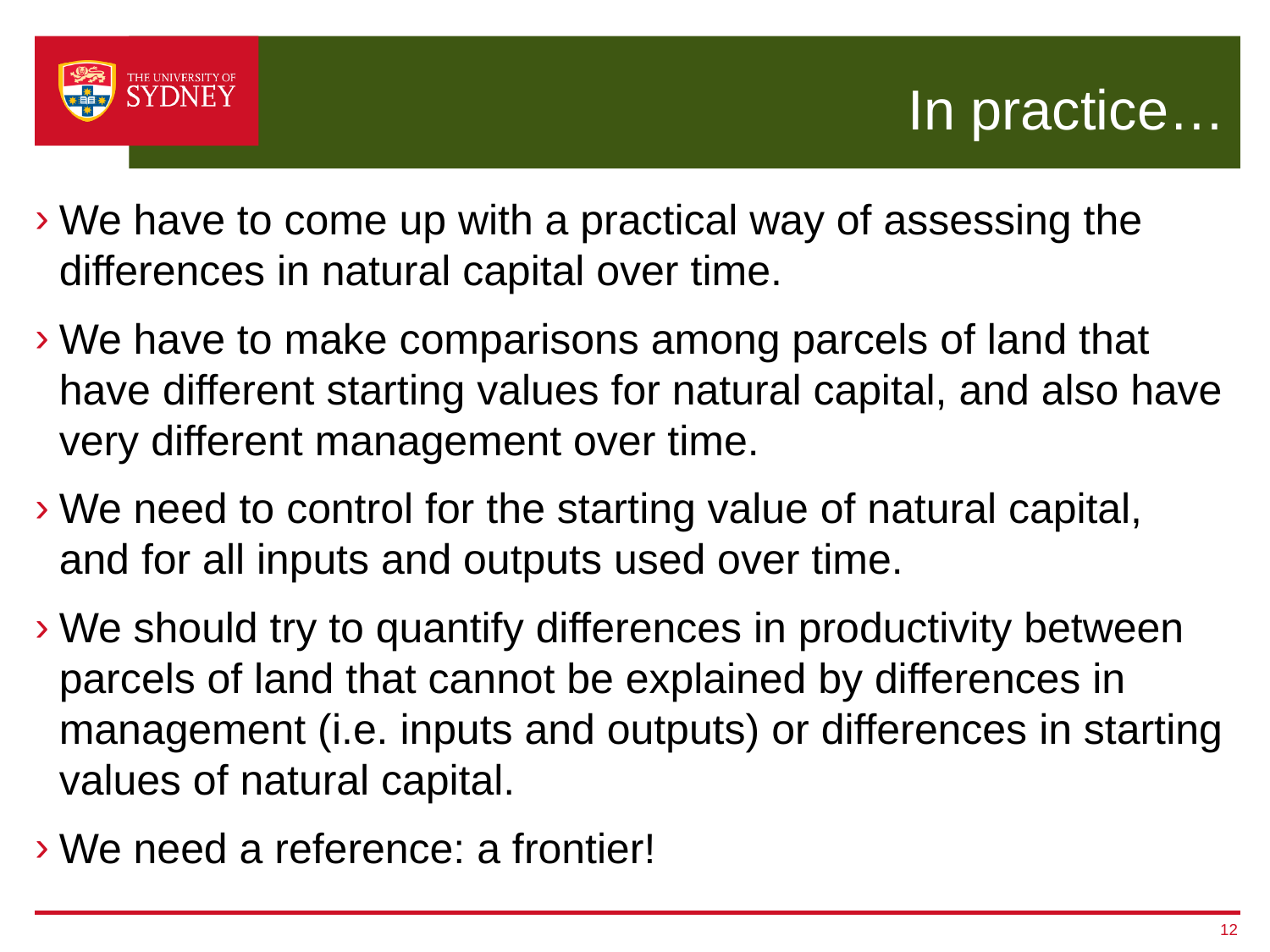

# In practice…
We have to come up with a practical way of assessing the differences in natural capital over time.
We have to make comparisons among parcels of land that have different starting values for natural capital, and also have very different management over time.
We need to control for the starting value of natural capital, and for all inputs and outputs used over time.
We should try to quantify differences in productivity between parcels of land that cannot be explained by differences in management (i.e. inputs and outputs) or differences in starting values of natural capital.
We need a reference: a frontier!
12